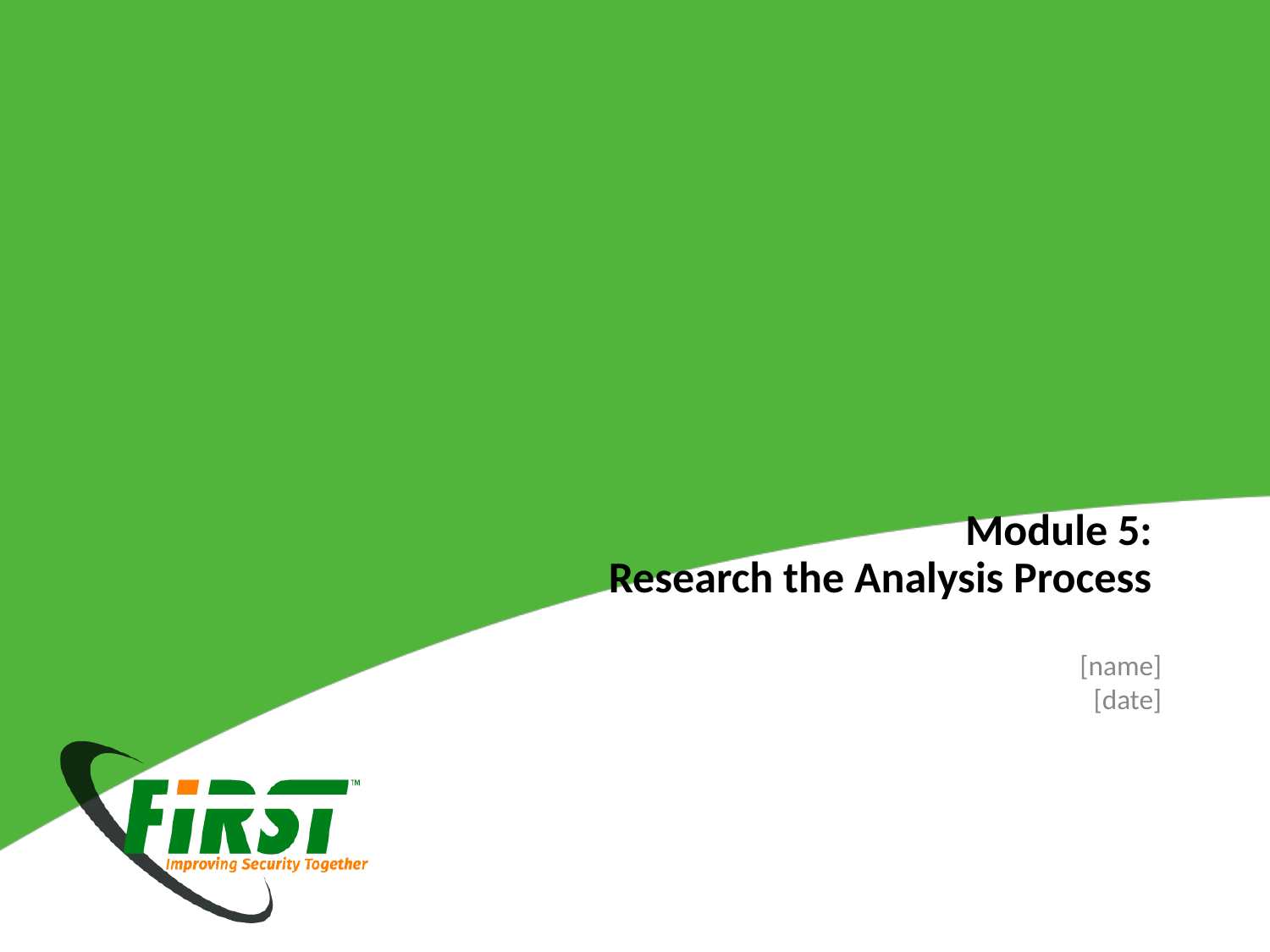

Module 5:
Research the Analysis Process
[name]
[date]